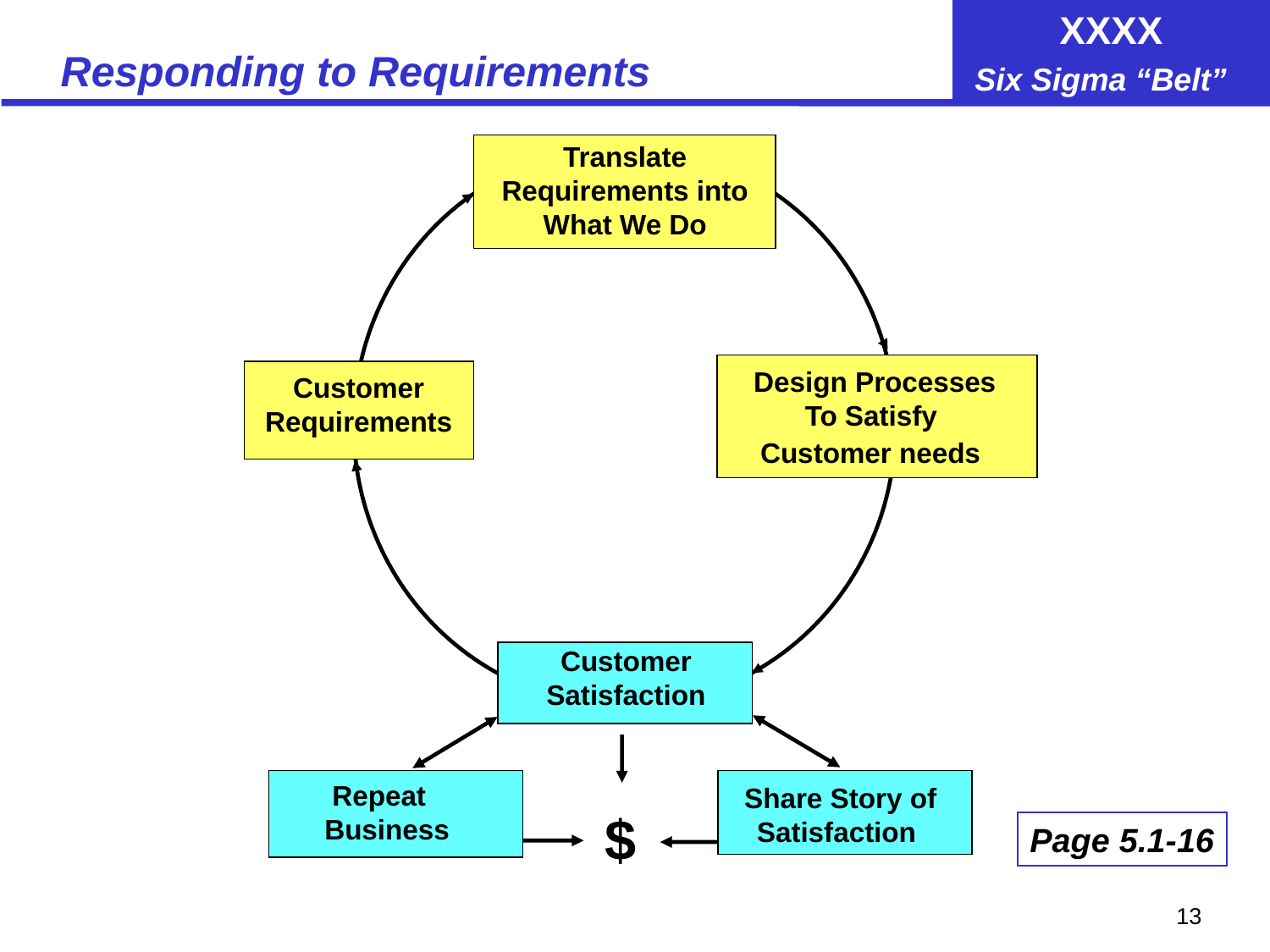

# Responding to Requirements
Translate
Requirements into What We Do

Design Processes
To Satisfy
Customer needs

Customer
Requirements

Customer
Satisfaction

Repeat
Business
Share Story of Satisfaction

$
Page 5.1-16